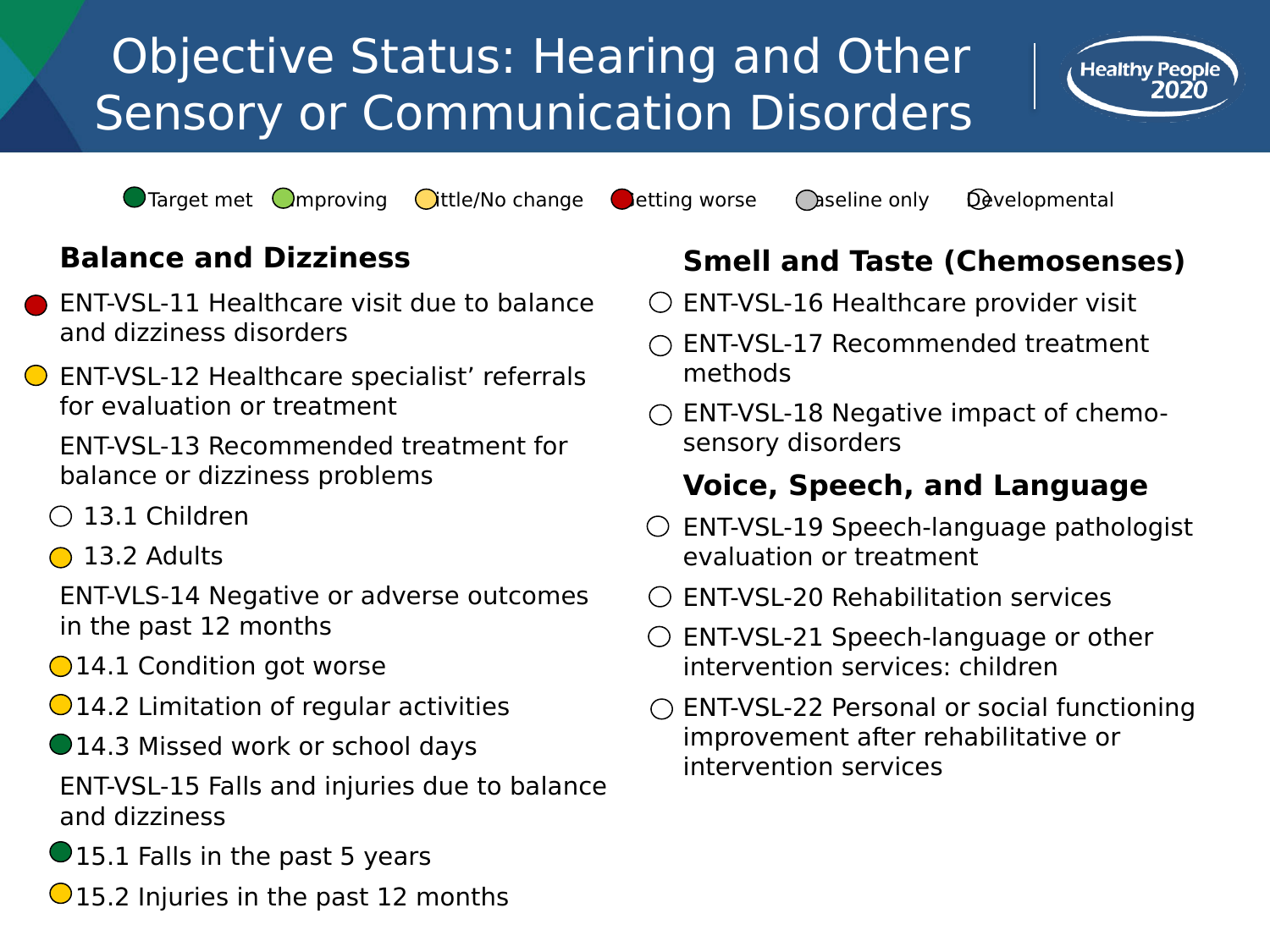

# Objective Status: Hearing and Other Sensory or Communication Disorders
    Target met      Improving      Little/No change      Getting worse       Baseline only      Developmental

Balance and Dizziness
ENT-VSL-11 Healthcare visit due to balance and dizziness disorders
ENT-VSL-12 Healthcare specialist’ referrals for evaluation or treatment
ENT-VSL-13 Recommended treatment for balance or dizziness problems
   13.1 Children
   13.2 Adults
ENT-VLS-14 Negative or adverse outcomes in the past 12 months
  14.1 Condition got worse
  14.2 Limitation of regular activities
  14.3 Missed work or school days
ENT-VSL-15 Falls and injuries due to balance and dizziness
  15.1 Falls in the past 5 years
  15.2 Injuries in the past 12 months
Smell and Taste (Chemosenses)
ENT-VSL-16 Healthcare provider visit
ENT-VSL-17 Recommended treatment methods
ENT-VSL-18 Negative impact of chemo-sensory disorders
Voice, Speech, and Language
ENT-VSL-19 Speech-language pathologist evaluation or treatment
ENT-VSL-20 Rehabilitation services
ENT-VSL-21 Speech-language or other intervention services: children
ENT-VSL-22 Personal or social functioning improvement after rehabilitative or intervention services